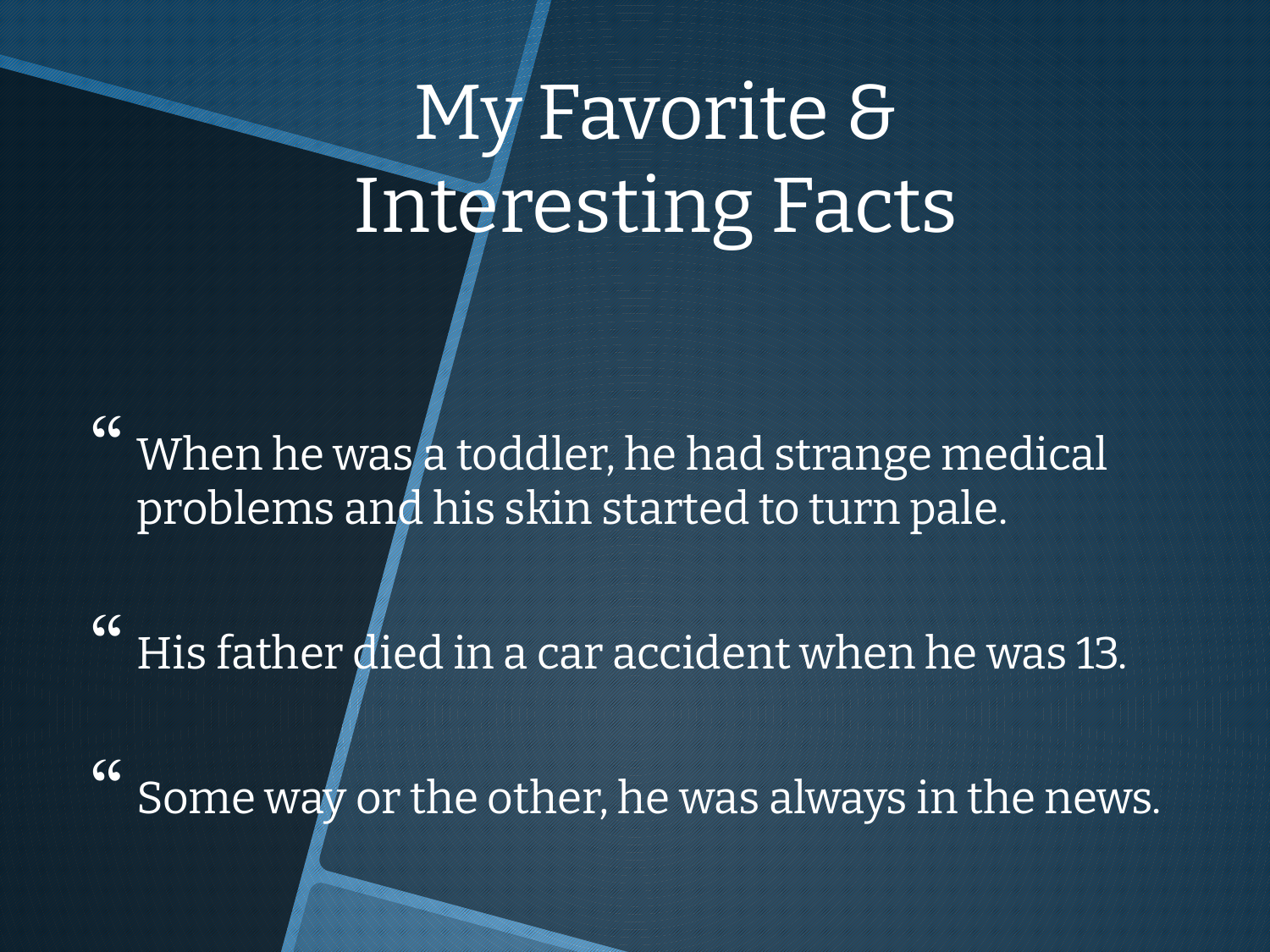

# My Favorite & Interesting Facts
When he was a toddler, he had strange medical problems and his skin started to turn pale.

His father died in a car accident when he was 13.

Some way or the other, he was always in the news.